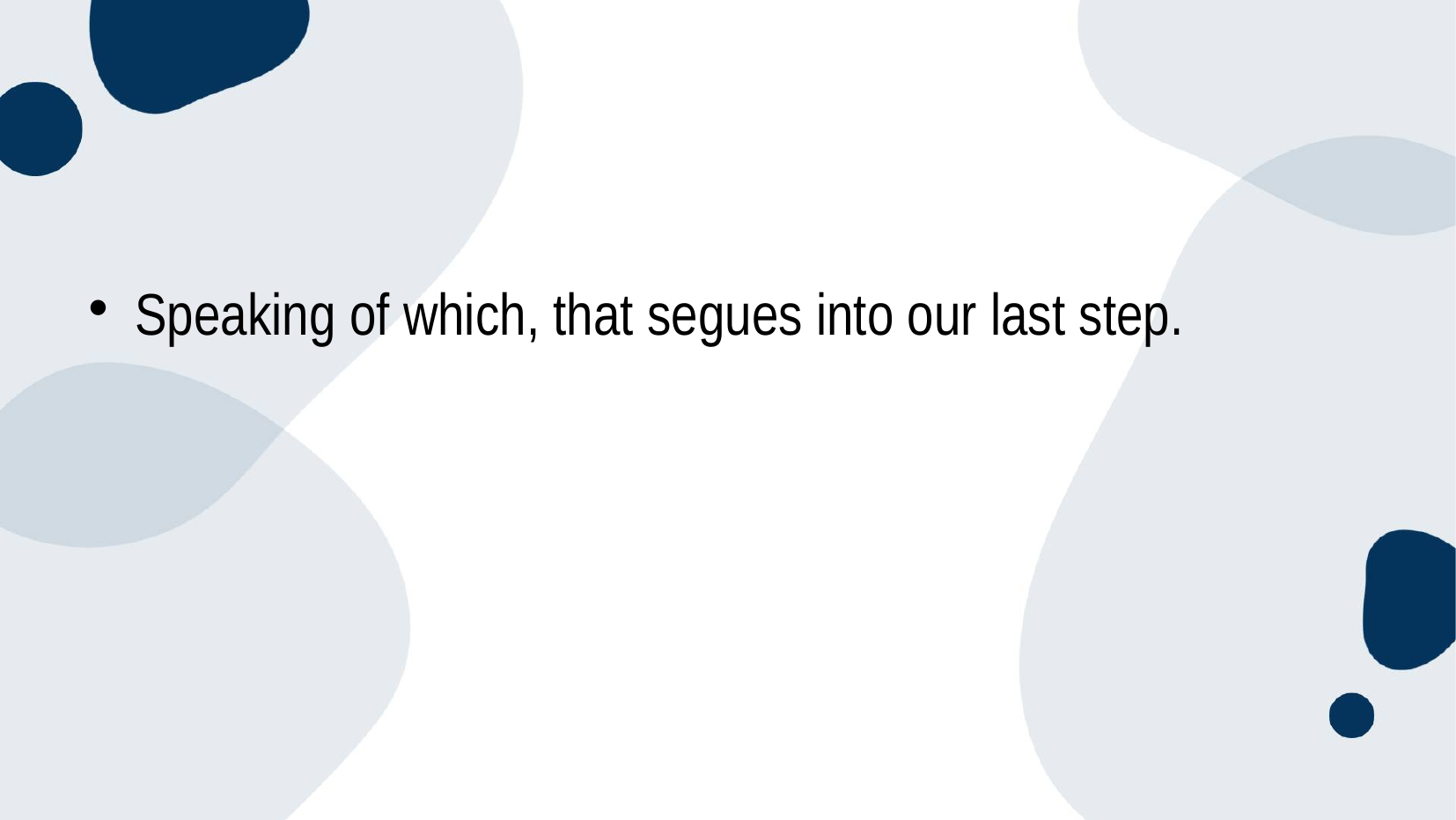

#
Speaking of which, that segues into our last step.